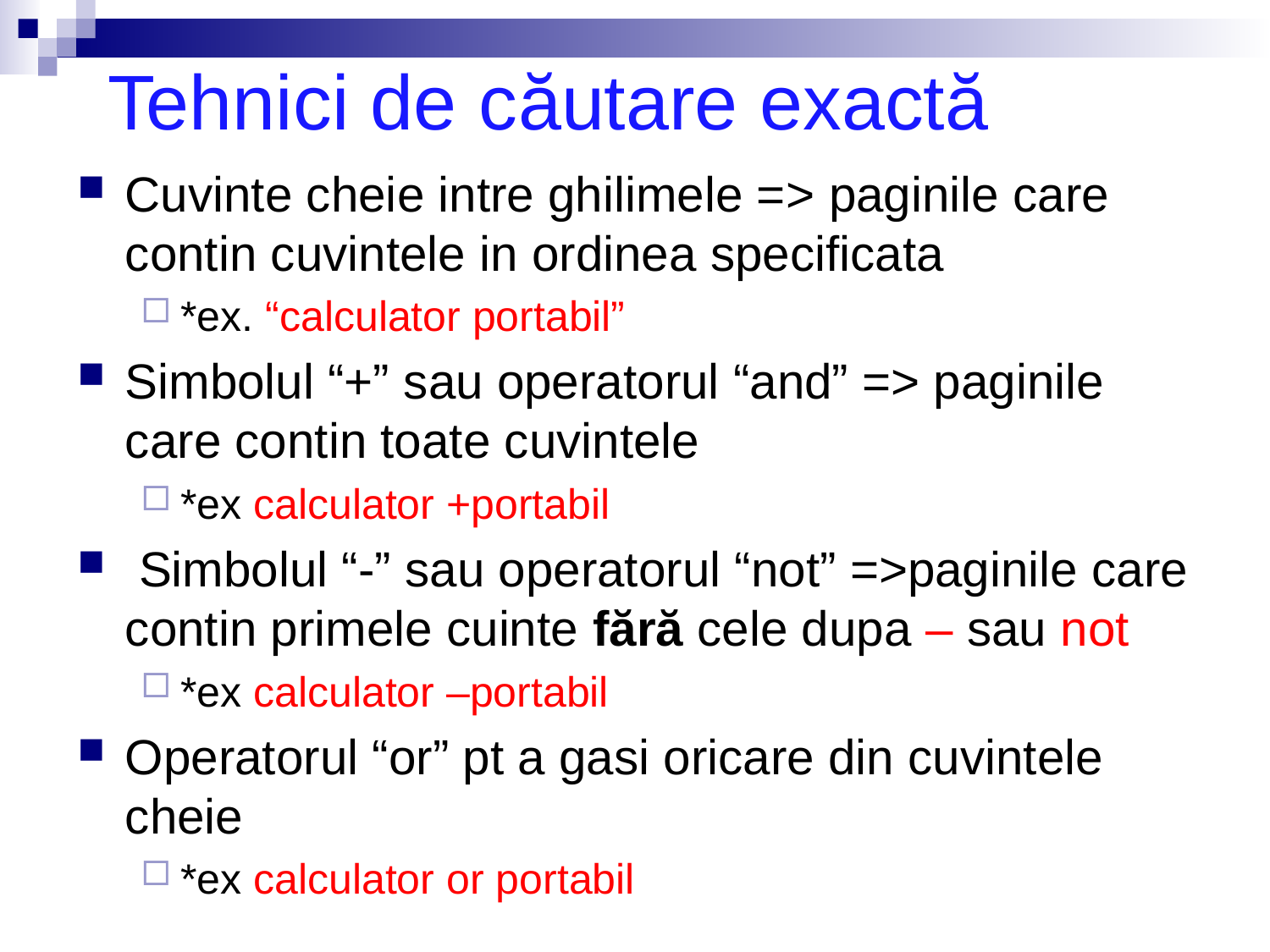

# Tehnici de căutare exactă
Cuvinte cheie intre ghilimele => paginile care contin cuvintele in ordinea specificata
*ex. “calculator portabil”
Simbolul “+” sau operatorul “and” => paginile care contin toate cuvintele
*ex calculator +portabil
 Simbolul “-” sau operatorul “not” =>paginile care contin primele cuinte fără cele dupa – sau not
*ex calculator –portabil
Operatorul “or” pt a gasi oricare din cuvintele cheie
*ex calculator or portabil